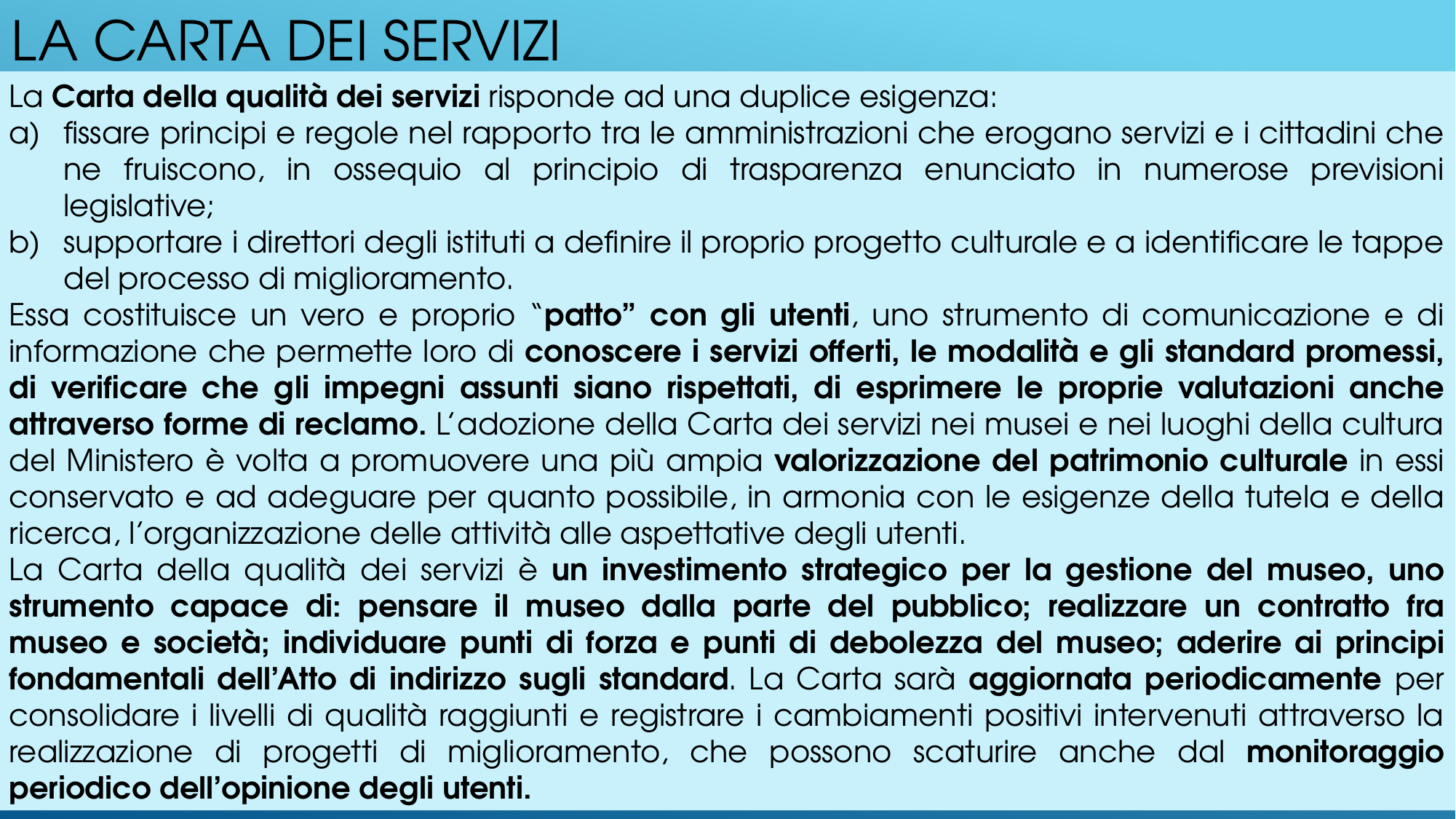

# La carta dei servizi
La Carta della qualità dei servizi risponde ad una duplice esigenza:
fissare principi e regole nel rapporto tra le amministrazioni che erogano servizi e i cittadini che ne fruiscono, in ossequio al principio di trasparenza enunciato in numerose previsioni legislative;
supportare i direttori degli istituti a definire il proprio progetto culturale e a identificare le tappe del processo di miglioramento.
Essa costituisce un vero e proprio “patto” con gli utenti, uno strumento di comunicazione e di informazione che permette loro di conoscere i servizi offerti, le modalità e gli standard promessi, di verificare che gli impegni assunti siano rispettati, di esprimere le proprie valutazioni anche attraverso forme di reclamo. L’adozione della Carta dei servizi nei musei e nei luoghi della cultura del Ministero è volta a promuovere una più ampia valorizzazione del patrimonio culturale in essi conservato e ad adeguare per quanto possibile, in armonia con le esigenze della tutela e della ricerca, l’organizzazione delle attività alle aspettative degli utenti.
La Carta della qualità dei servizi è un investimento strategico per la gestione del museo, uno strumento capace di: pensare il museo dalla parte del pubblico; realizzare un contratto fra museo e società; individuare punti di forza e punti di debolezza del museo; aderire ai principi fondamentali dell’Atto di indirizzo sugli standard. La Carta sarà aggiornata periodicamente per consolidare i livelli di qualità raggiunti e registrare i cambiamenti positivi intervenuti attraverso la realizzazione di progetti di miglioramento, che possono scaturire anche dal monitoraggio periodico dell’opinione degli utenti.